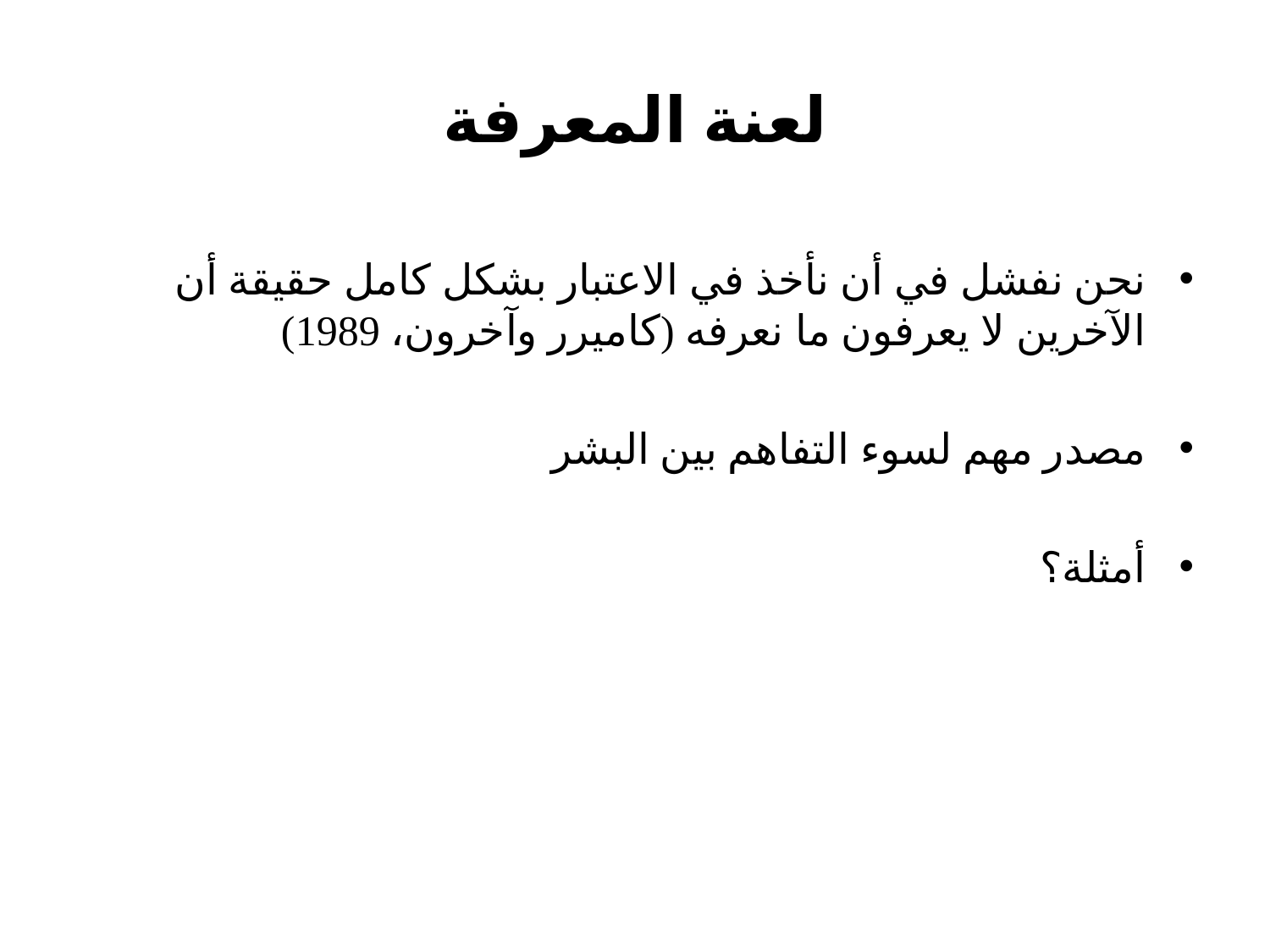

# لعنة المعرفة
نحن نفشل في أن نأخذ في الاعتبار بشكل كامل حقيقة أن الآخرين لا يعرفون ما نعرفه (كاميرر وآخرون، 1989)

مصدر مهم لسوء التفاهم بين البشر

أمثلة؟